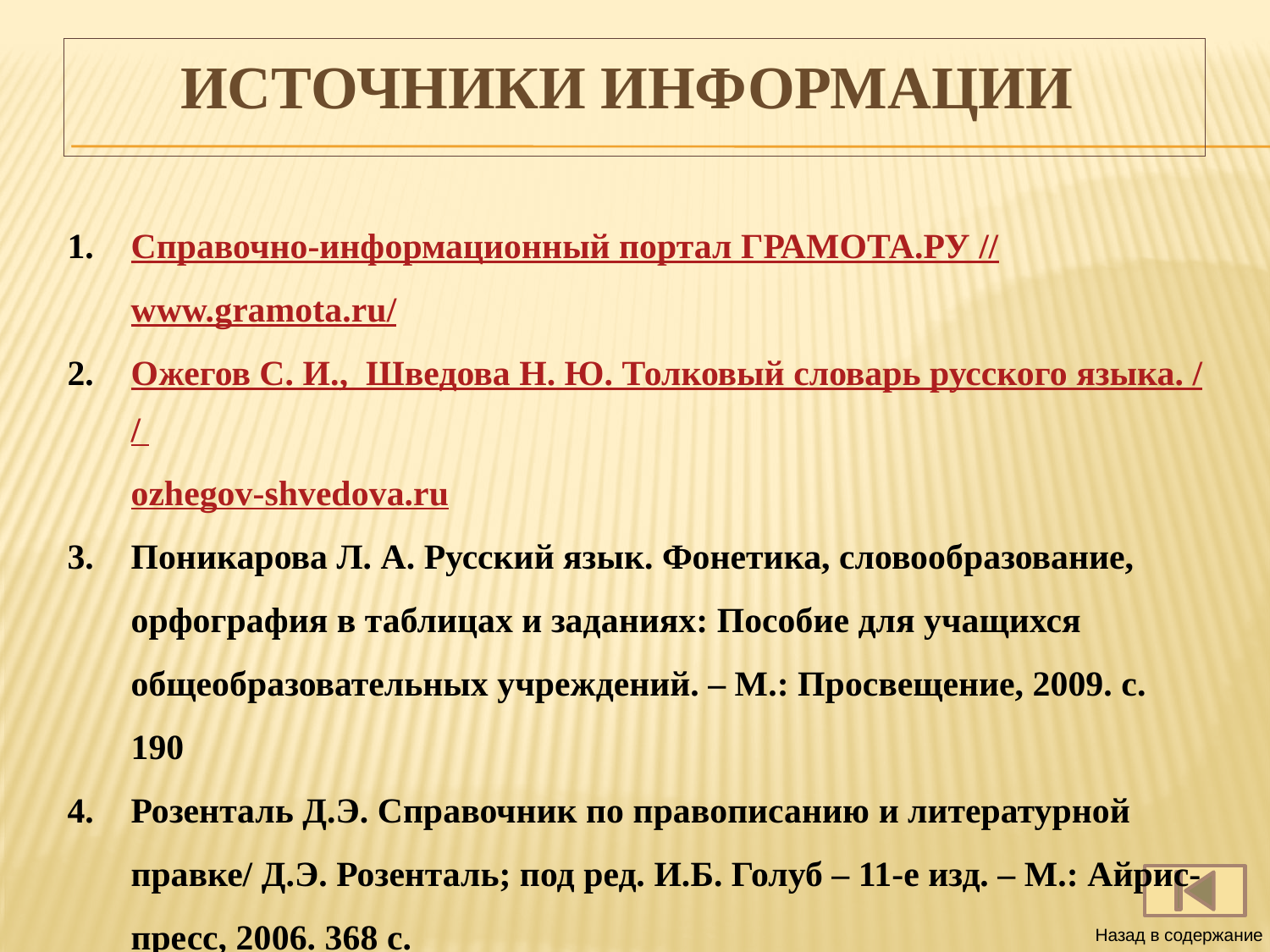

# Источники информации

Справочно-информационный портал ГРАМОТА.РУ //www.gramota.ru/
Ожегов С. И.,  Шведова Н. Ю. Толковый словарь русского языка. // ozhegov-shvedova.ru
Поникарова Л. А. Русский язык. Фонетика, словообразование, орфография в таблицах и заданиях: Пособие для учащихся общеобразовательных учреждений. – М.: Просвещение, 2009. с. 190
Розенталь Д.Э. Справочник по правописанию и литературной правке/ Д.Э. Розенталь; под ред. И.Б. Голуб – 11-е изд. – М.: Айрис-пресс, 2006. 368 с.

Назад в содержание